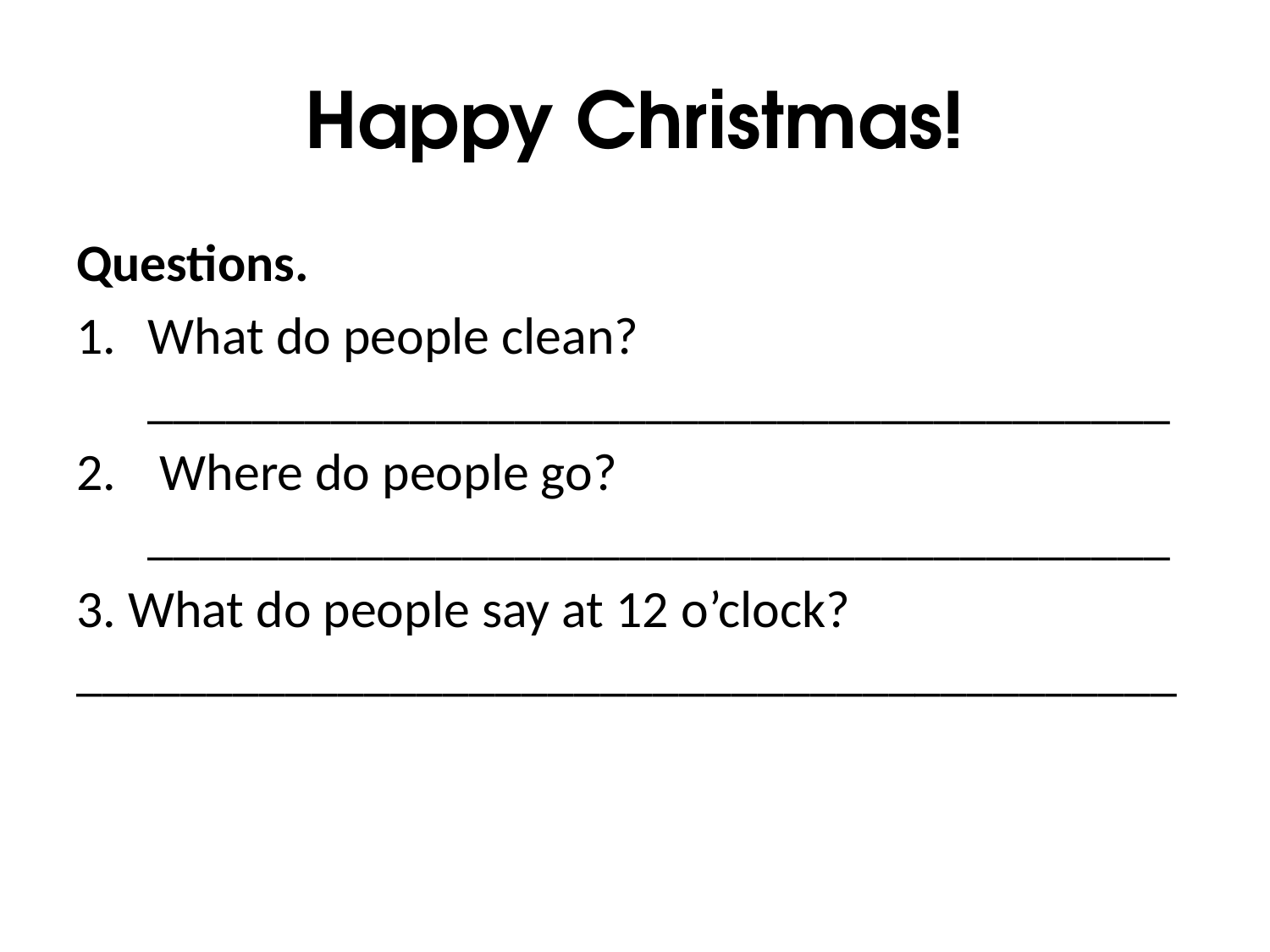

# Happy Christmas!
Questions.
What do people clean? _______________________________________
 Where do people go? _______________________________________
3. What do people say at 12 o’clock?                __________________________________________